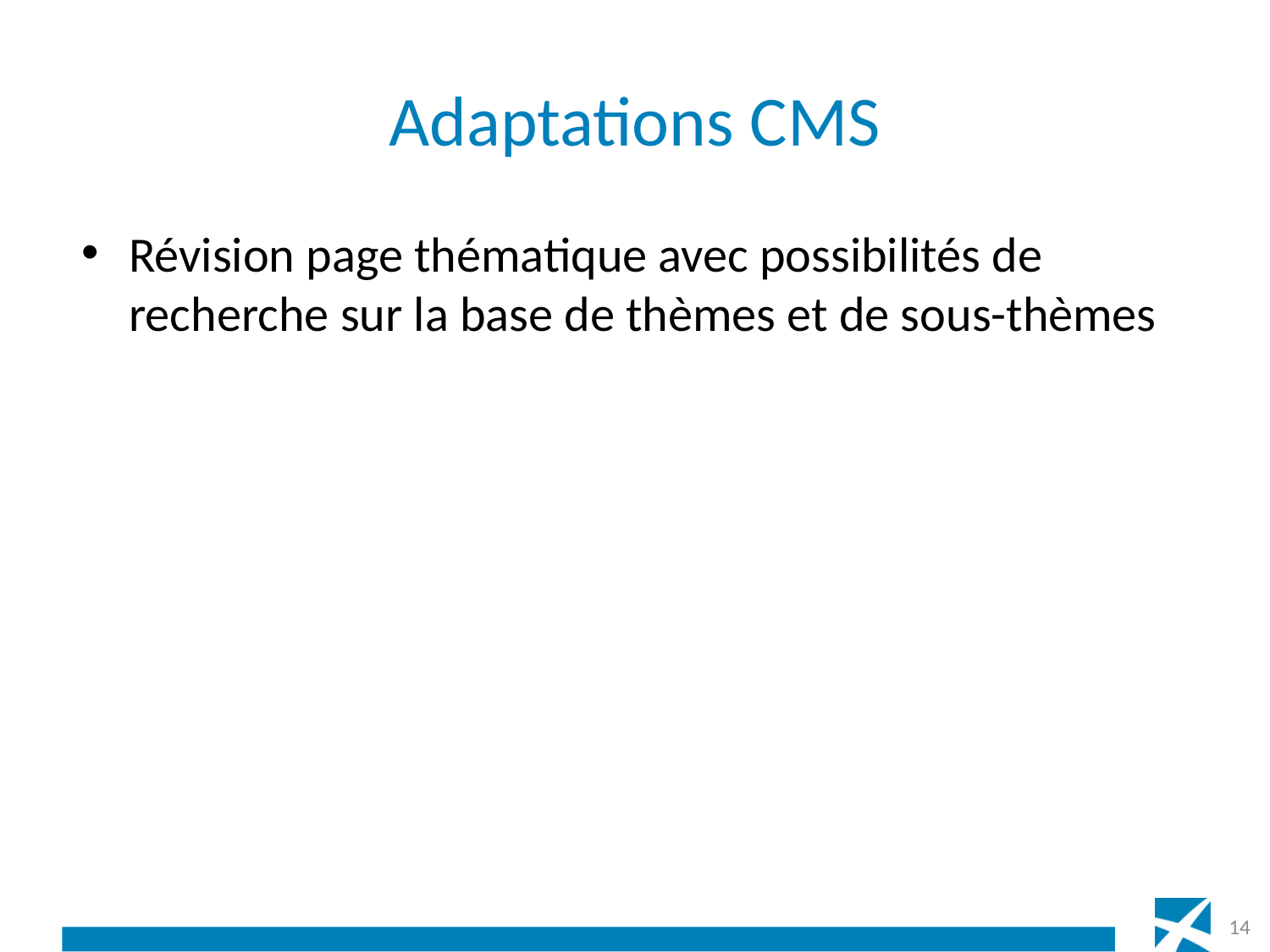

# Adaptations CMS
Révision page thématique avec possibilités de recherche sur la base de thèmes et de sous-thèmes

14